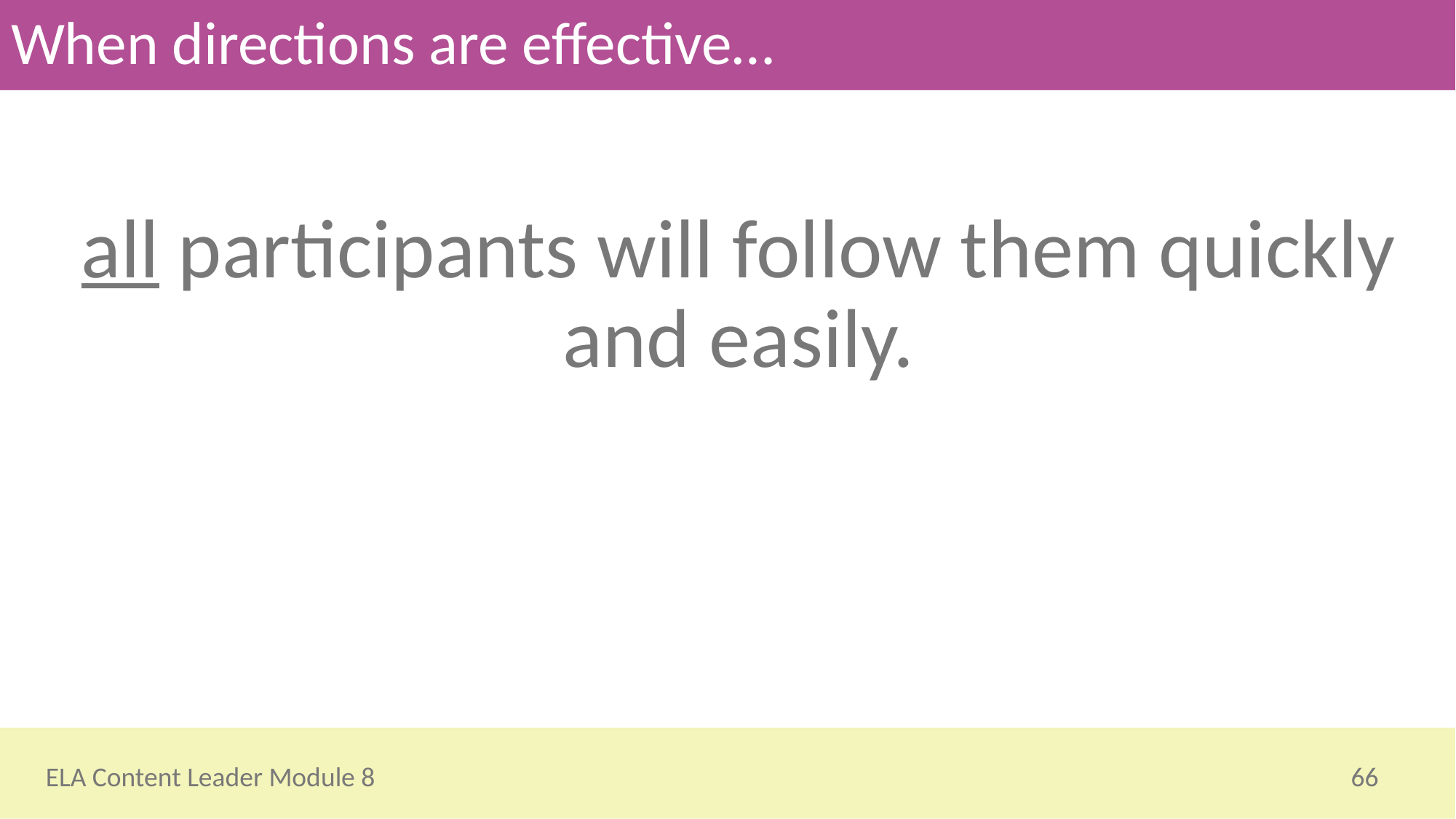

# When directions are effective…
all participants will follow them quickly and easily.

66